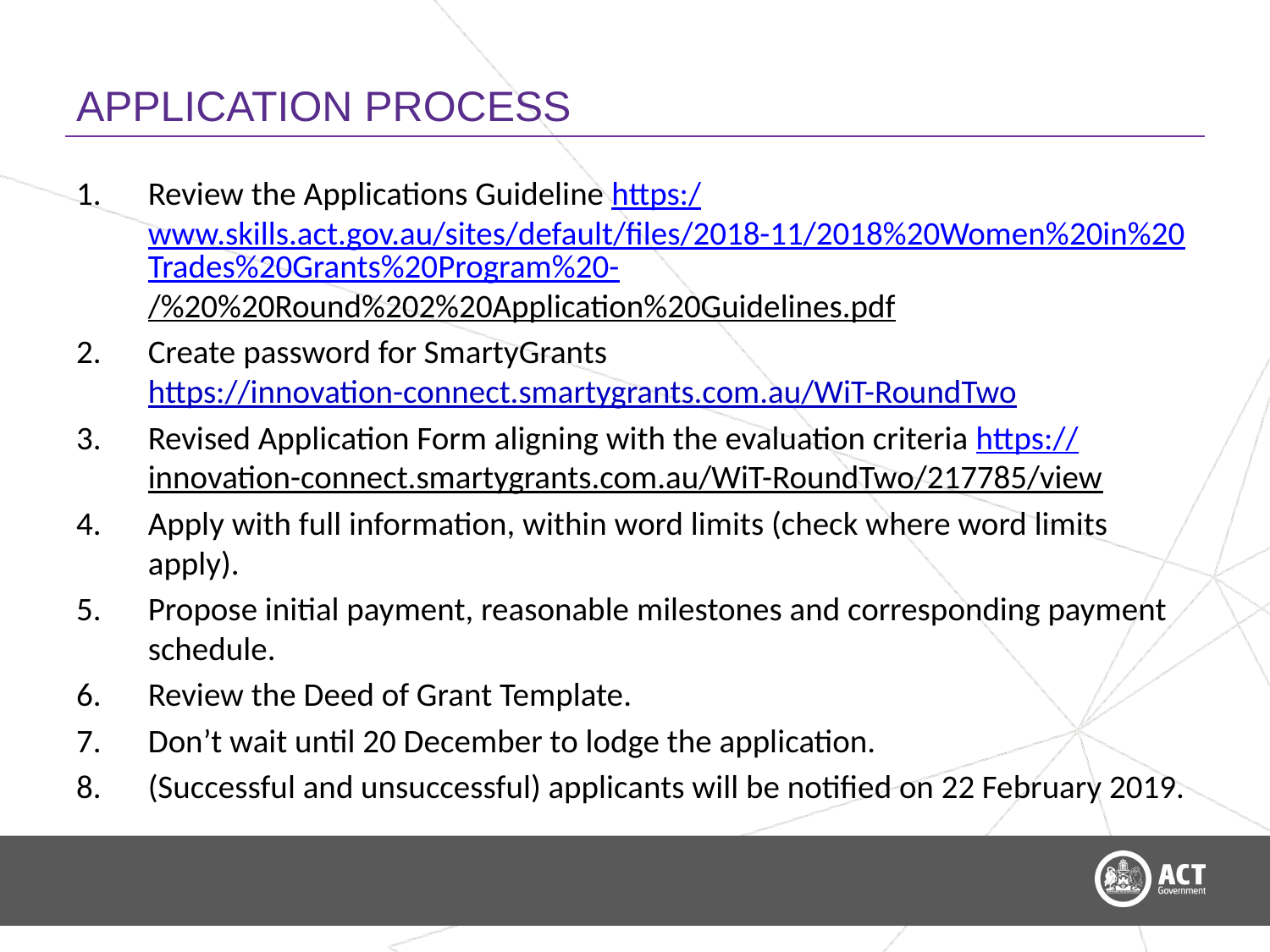

# APPLICATION PROCESS
Review the Applications Guideline https:/www.skills.act.gov.au/sites/default/files/2018-11/2018%20Women%20in%20Trades%20Grants%20Program%20-/%20%20Round%202%20Application%20Guidelines.pdf
Create password for SmartyGrants https://innovation-connect.smartygrants.com.au/WiT-RoundTwo
Revised Application Form aligning with the evaluation criteria https://innovation-connect.smartygrants.com.au/WiT-RoundTwo/217785/view
Apply with full information, within word limits (check where word limits apply).
Propose initial payment, reasonable milestones and corresponding payment schedule.
Review the Deed of Grant Template.
Don’t wait until 20 December to lodge the application.
(Successful and unsuccessful) applicants will be notified on 22 February 2019.